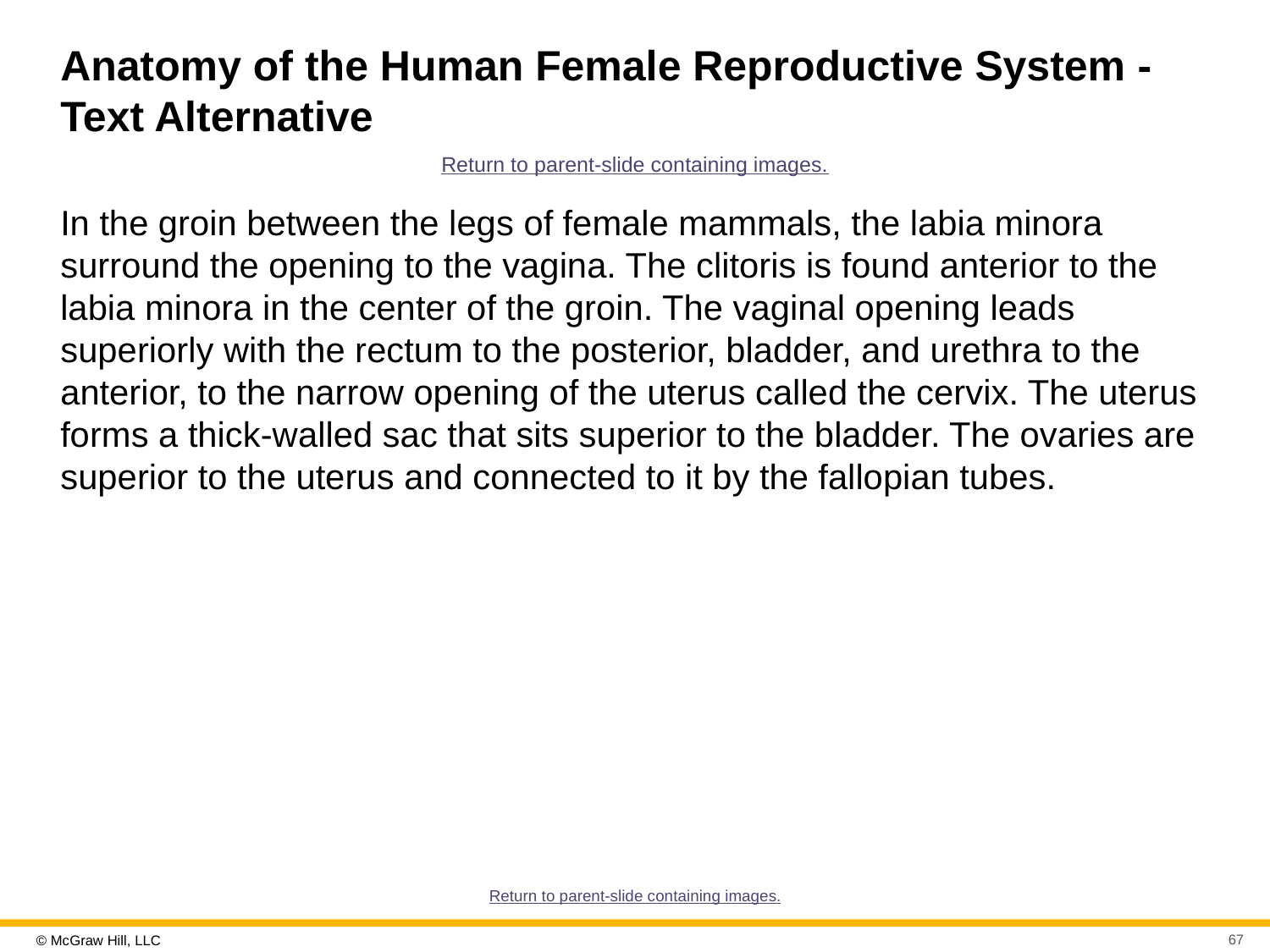

# Anatomy of the Human Female Reproductive System - Text Alternative
Return to parent-slide containing images.
In the groin between the legs of female mammals, the labia minora surround the opening to the vagina. The clitoris is found anterior to the labia minora in the center of the groin. The vaginal opening leads superiorly with the rectum to the posterior, bladder, and urethra to the anterior, to the narrow opening of the uterus called the cervix. The uterus forms a thick-walled sac that sits superior to the bladder. The ovaries are superior to the uterus and connected to it by the fallopian tubes.
Return to parent-slide containing images.
67